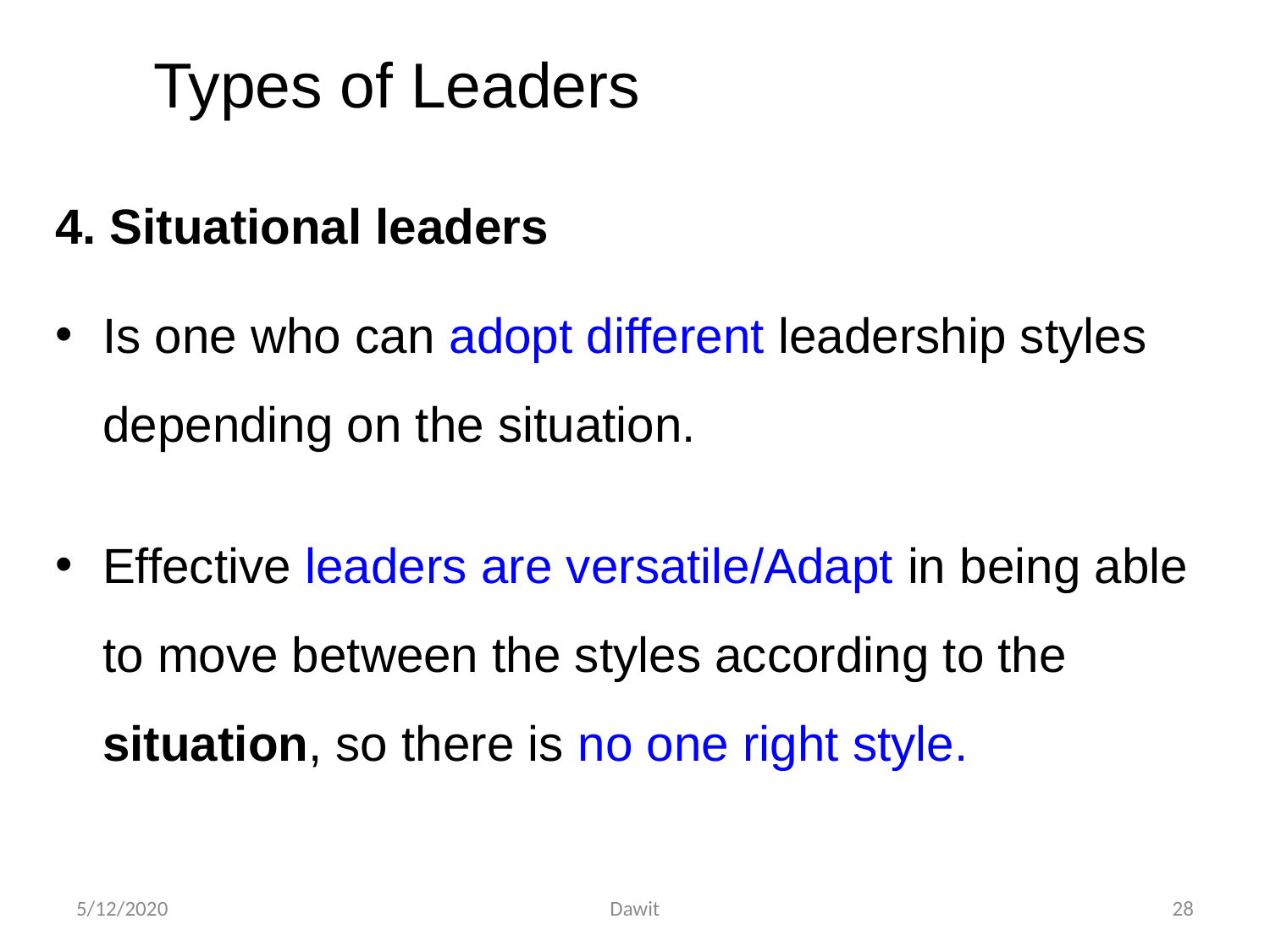

# Types of Leaders
4. Situational leaders
Is one who can adopt different leadership styles depending on the situation.
Effective leaders are versatile/Adapt in being able to move between the styles according to the situation, so there is no one right style.

5/12/2020
Dawit
28